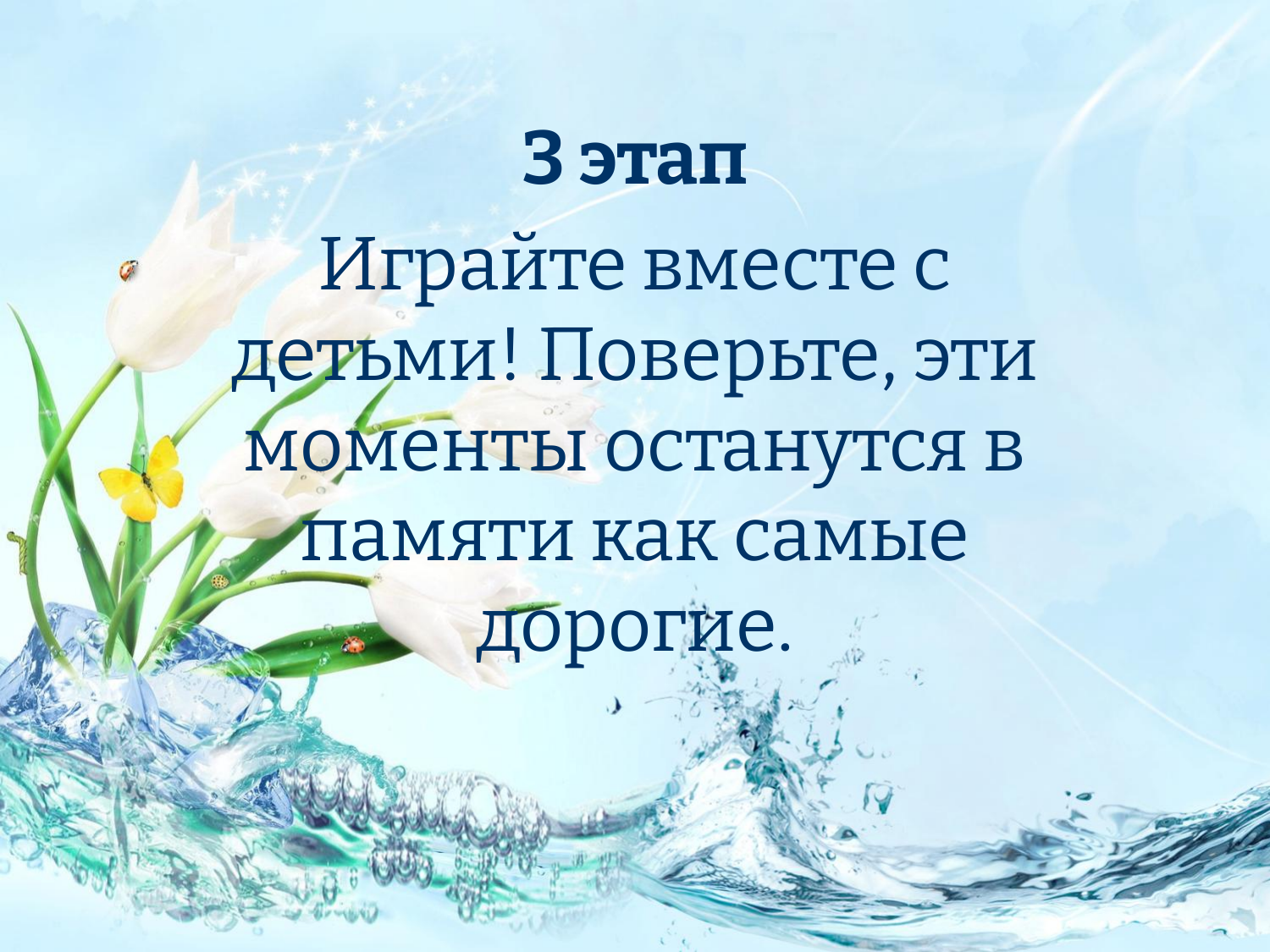

#
3 этап
Играйте вместе с детьми! Поверьте, эти моменты останутся в памяти как самые дорогие.